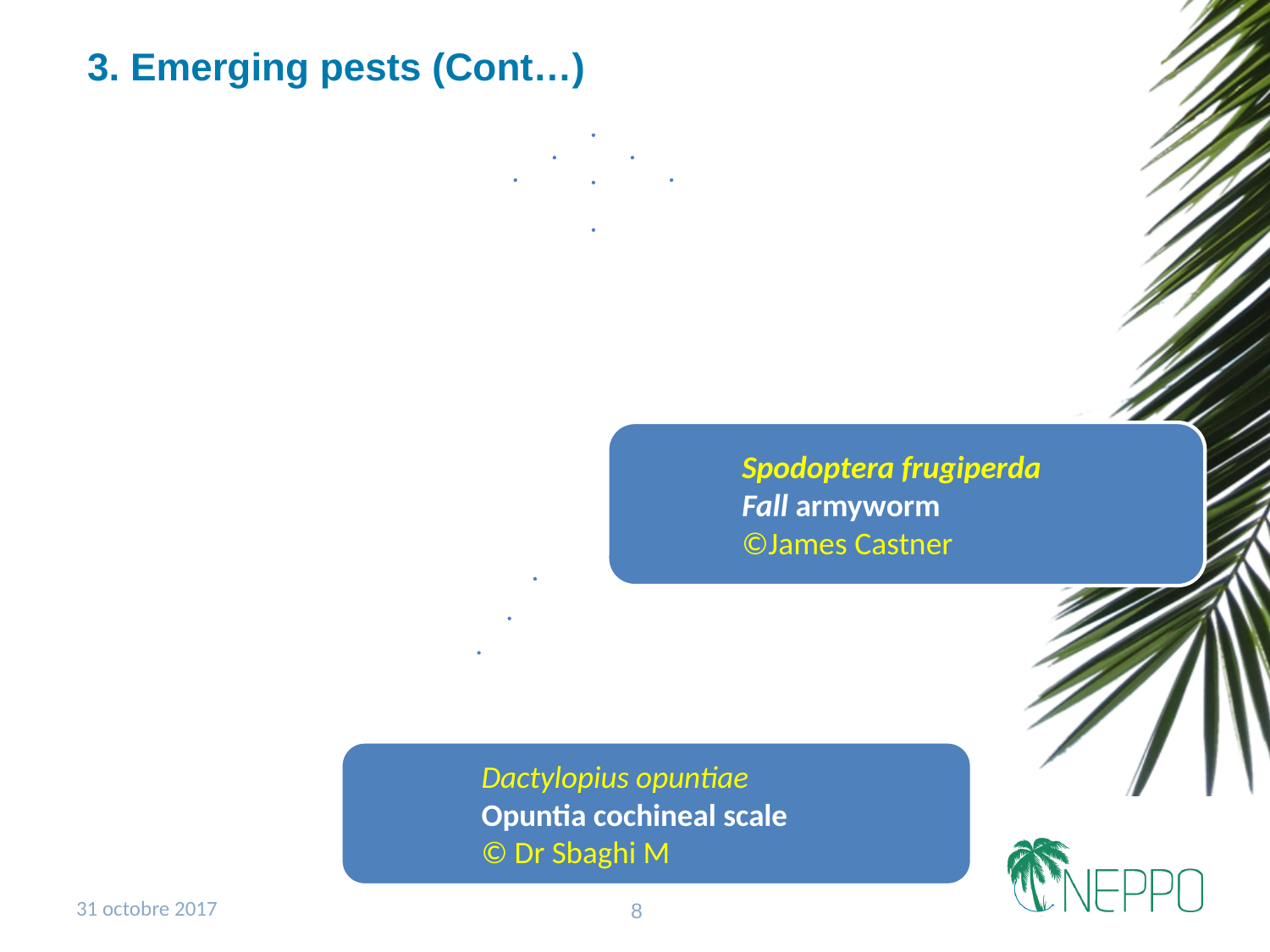

3. Emerging pests (Cont…)
Dactylopius opuntiae
Opuntia cochineal scale
© Dr Sbaghi M
Spodoptera frugiperda
Fall armyworm
©James Castner
31 octobre 2017
8